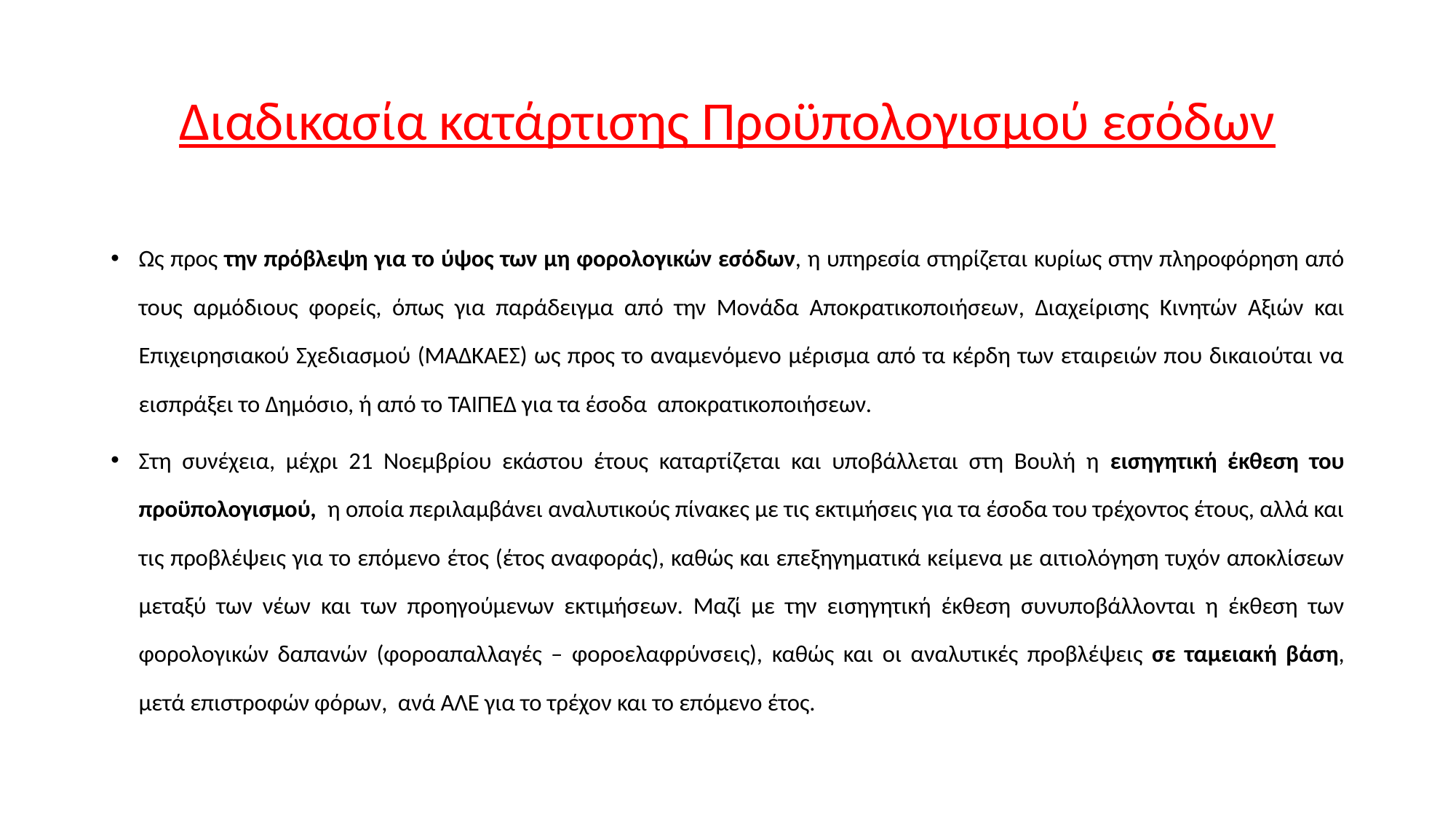

# Διαδικασία κατάρτισης Προϋπολογισμού εσόδων
Ως προς την πρόβλεψη για το ύψος των μη φορολογικών εσόδων, η υπηρεσία στηρίζεται κυρίως στην πληροφόρηση από τους αρμόδιους φορείς, όπως για παράδειγμα από την Μονάδα Αποκρατικοποιήσεων, Διαχείρισης Κινητών Αξιών και Επιχειρησιακού Σχεδιασμού (ΜΑΔΚΑΕΣ) ως προς το αναμενόμενο μέρισμα από τα κέρδη των εταιρειών που δικαιούται να εισπράξει το Δημόσιο, ή από το ΤΑΙΠΕΔ για τα έσοδα  αποκρατικοποιήσεων.
Στη συνέχεια, μέχρι 21 Νοεμβρίου εκάστου έτους καταρτίζεται και υποβάλλεται στη Βουλή η εισηγητική έκθεση του προϋπολογισμού,  η οποία περιλαμβάνει αναλυτικούς πίνακες με τις εκτιμήσεις για τα έσοδα του τρέχοντος έτους, αλλά και τις προβλέψεις για το επόμενο έτος (έτος αναφοράς), καθώς και επεξηγηματικά κείμενα με αιτιολόγηση τυχόν αποκλίσεων μεταξύ των νέων και των προηγούμενων εκτιμήσεων. Μαζί με την εισηγητική έκθεση συνυποβάλλονται η έκθεση των φορολογικών δαπανών (φοροαπαλλαγές – φοροελαφρύνσεις), καθώς και οι αναλυτικές προβλέψεις σε ταμειακή βάση, μετά επιστροφών φόρων,  ανά ΑΛΕ για το τρέχον και το επόμενο έτος.